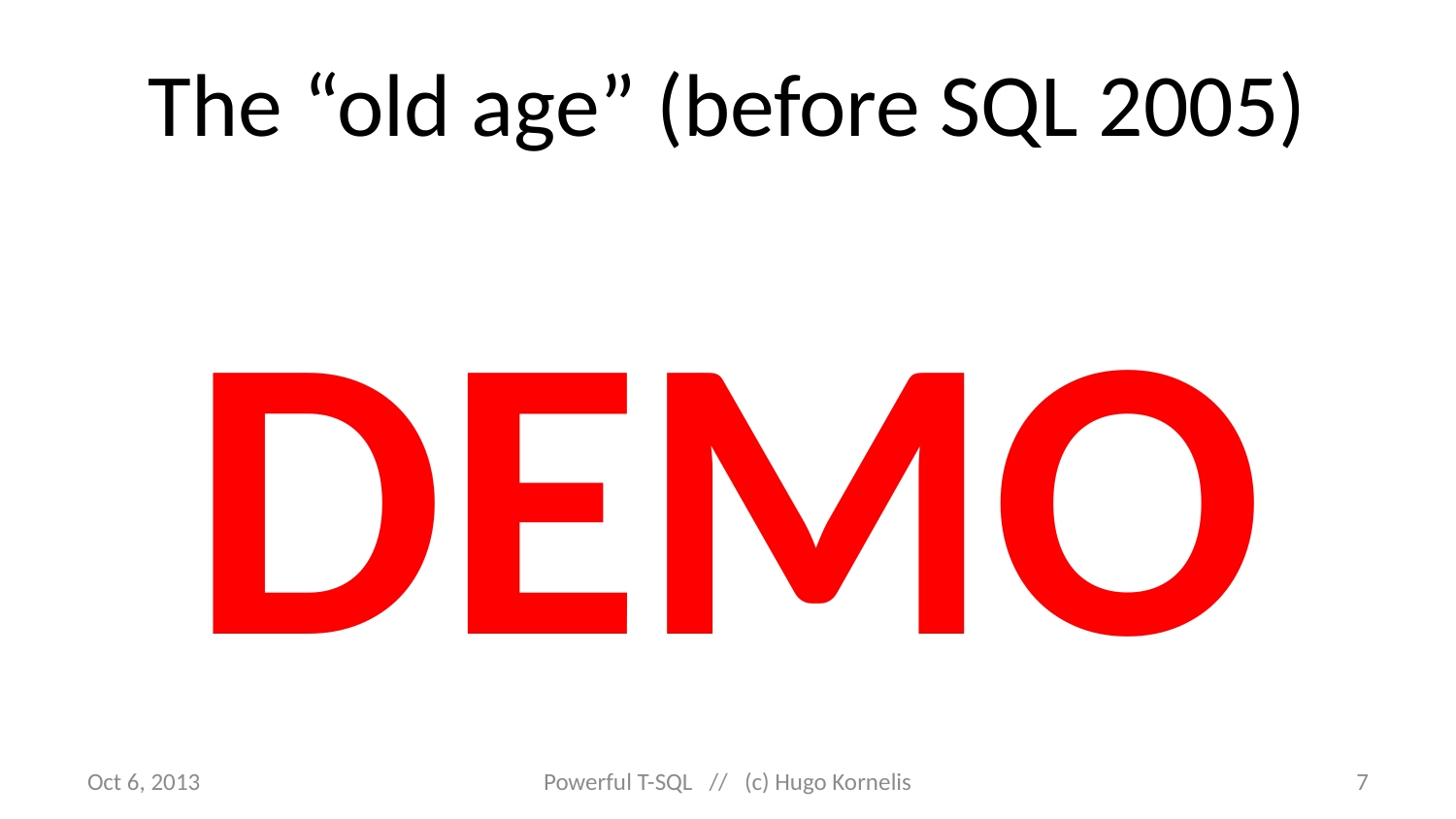

# The “old age” (before SQL 2005)
DEMO
Oct 6, 2013
Powerful T-SQL   //   (c) Hugo Kornelis
7